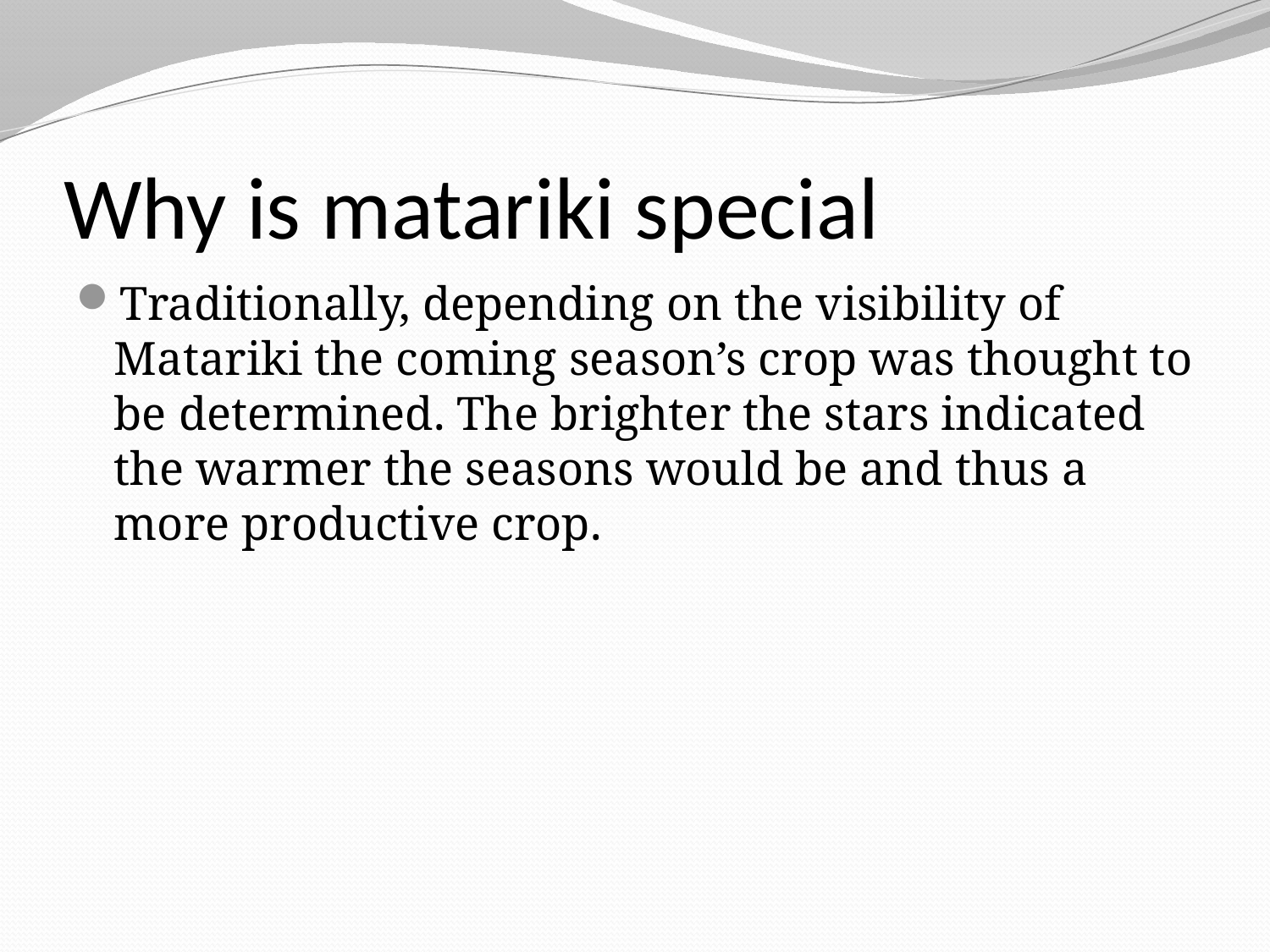

# Why is matariki special
Traditionally, depending on the visibility of Matariki the coming season’s crop was thought to be determined. The brighter the stars indicated the warmer the seasons would be and thus a more productive crop.